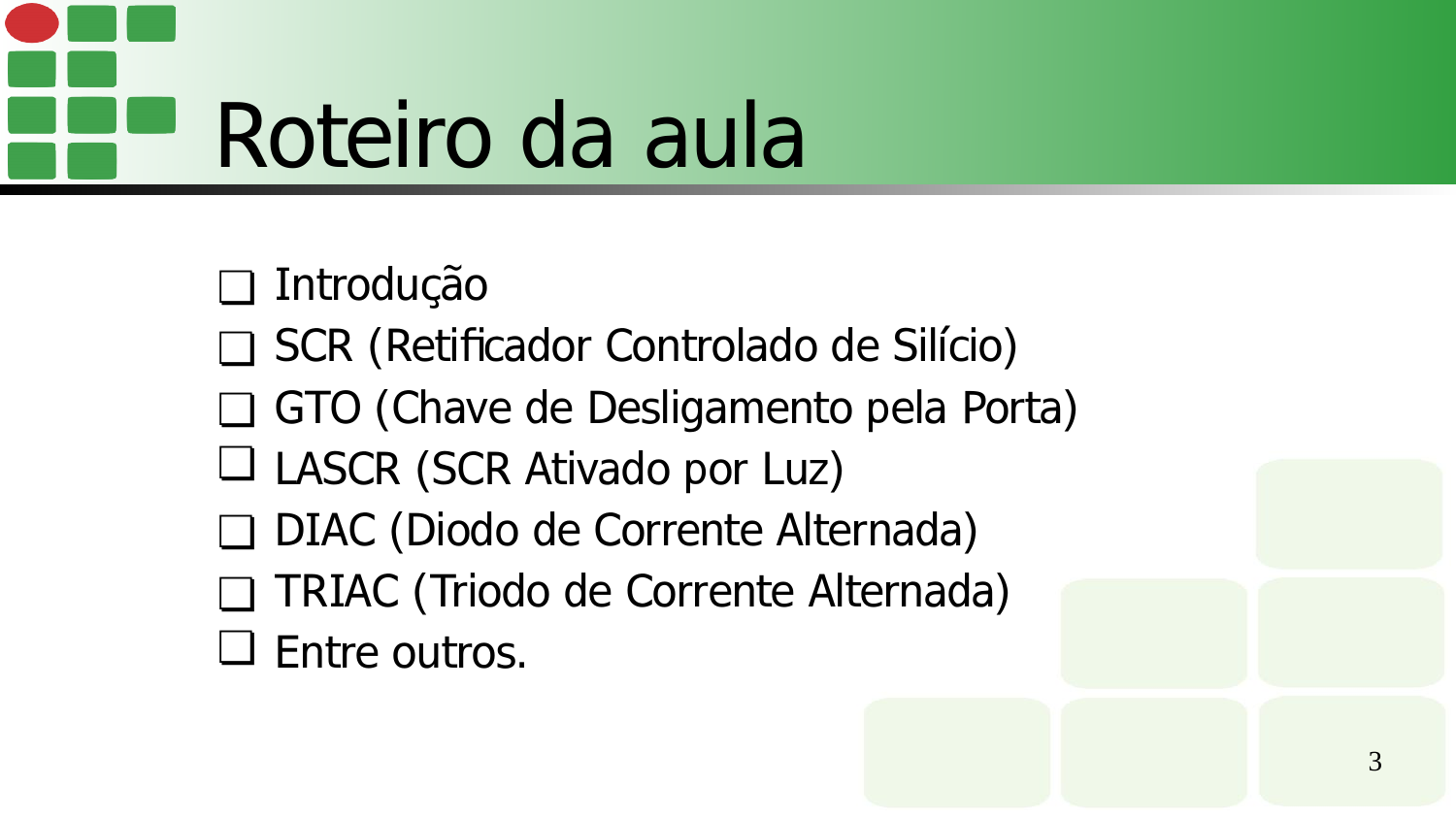

Roteiro da aula
Introdução
SCR (Retificador Controlado de Silício)
GTO (Chave de Desligamento pela Porta)
LASCR (SCR Ativado por Luz)
DIAC (Diodo de Corrente Alternada)
TRIAC (Triodo de Corrente Alternada)
Entre outros.
3